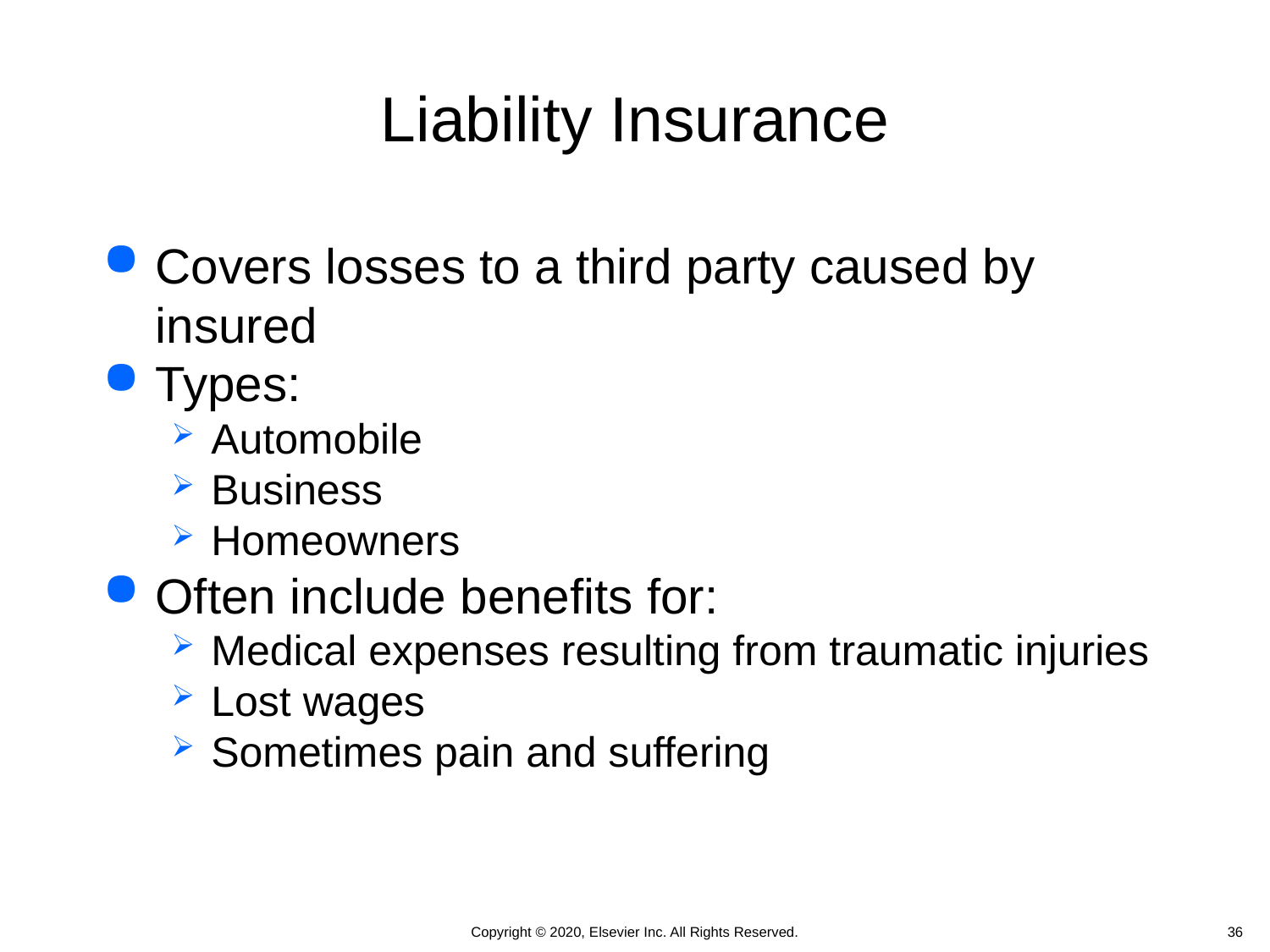

# Liability Insurance
Covers losses to a third party caused by insured
Types:
Automobile
Business
Homeowners
Often include benefits for:
Medical expenses resulting from traumatic injuries
Lost wages
Sometimes pain and suffering
 36